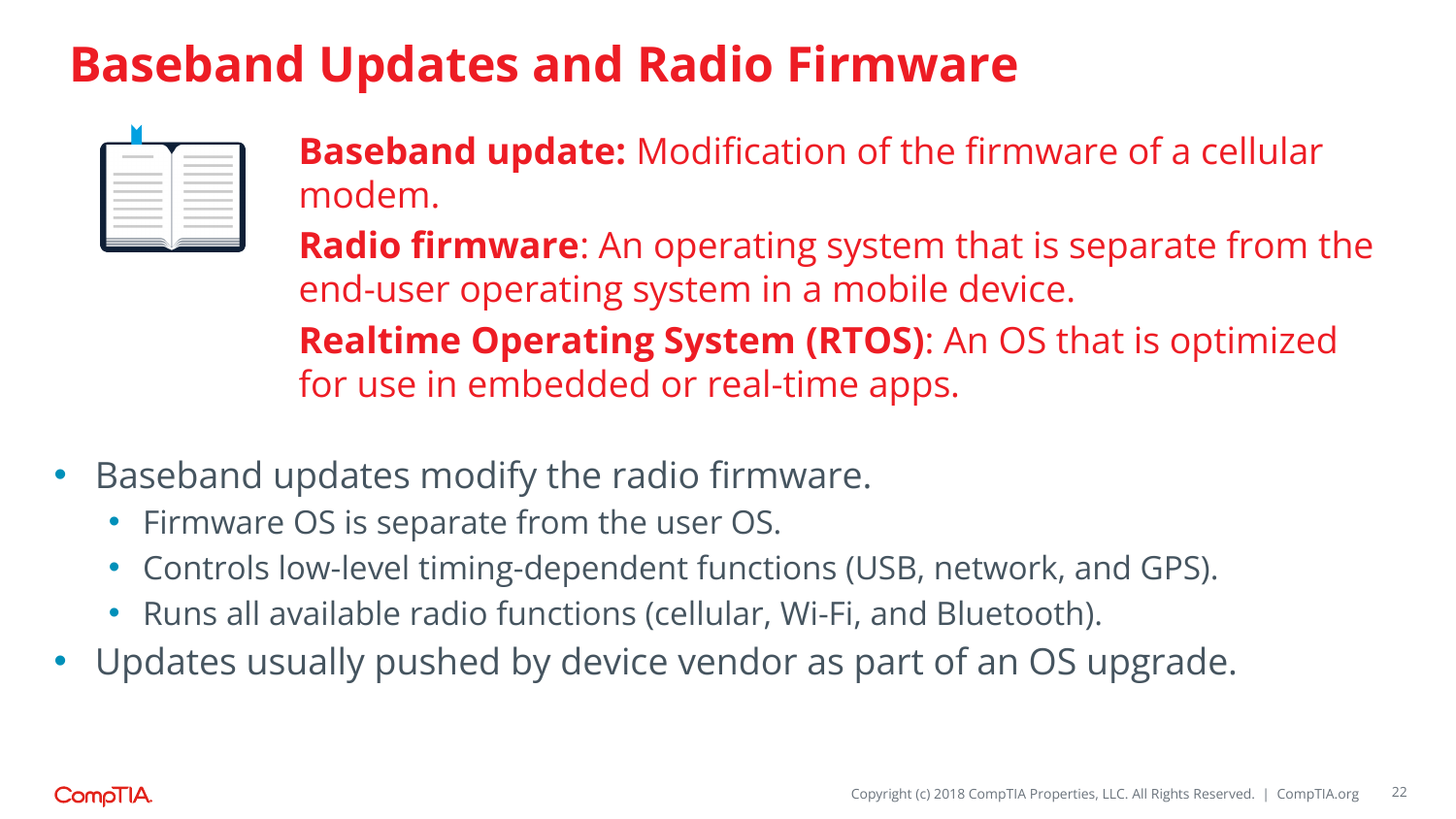

# Baseband Updates and Radio Firmware
Baseband update: Modification of the firmware of a cellular modem.
Radio firmware: An operating system that is separate from the end-user operating system in a mobile device.
Realtime Operating System (RTOS): An OS that is optimized for use in embedded or real-time apps.

Baseband updates modify the radio firmware.
Firmware OS is separate from the user OS.
Controls low-level timing-dependent functions (USB, network, and GPS).
Runs all available radio functions (cellular, Wi-Fi, and Bluetooth).
Updates usually pushed by device vendor as part of an OS upgrade.
22